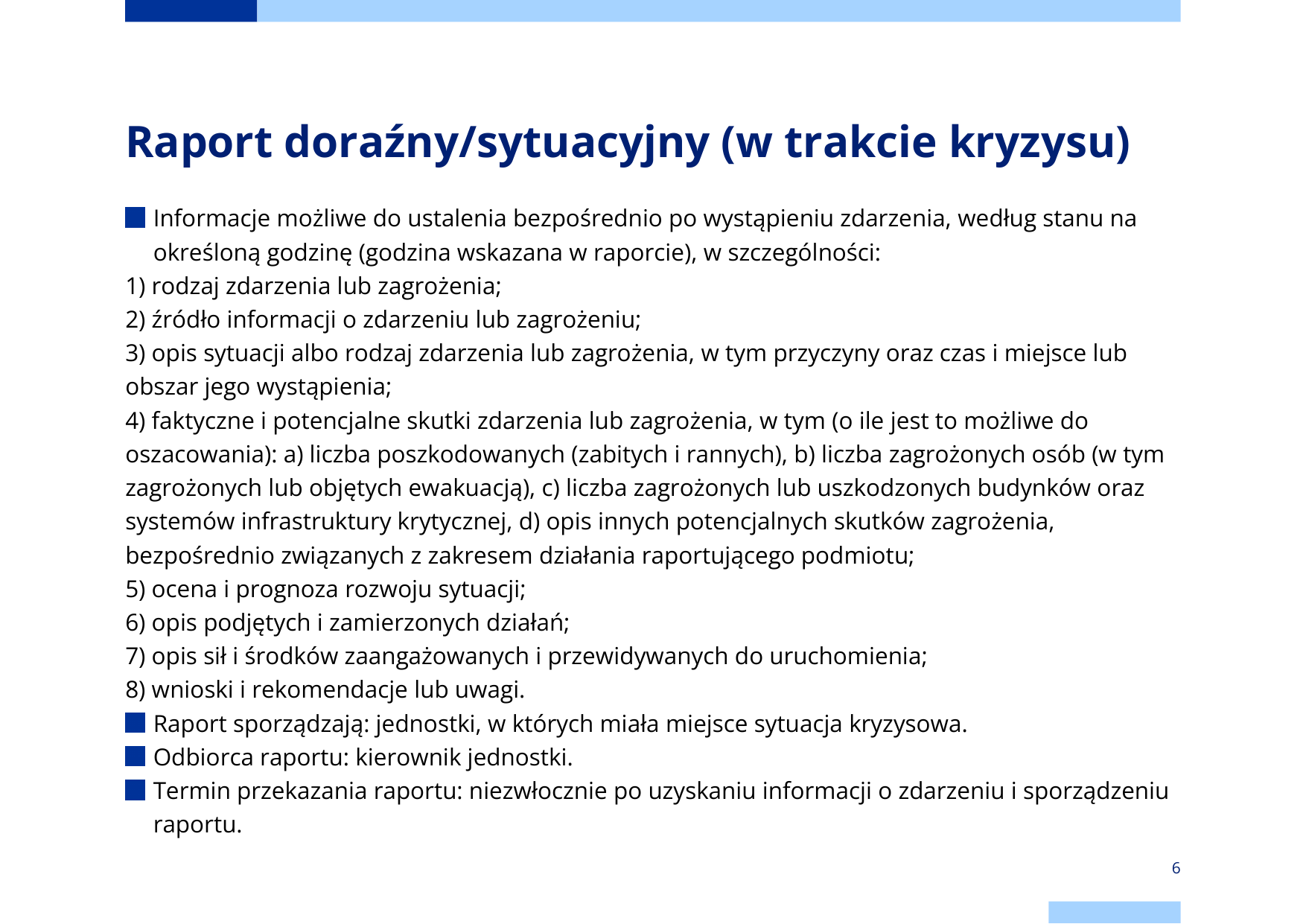

# Raport doraźny/sytuacyjny (w trakcie kryzysu)
Informacje możliwe do ustalenia bezpośrednio po wystąpieniu zdarzenia, według stanu na określoną godzinę (godzina wskazana w raporcie), w szczególności:
1) rodzaj zdarzenia lub zagrożenia;
2) źródło informacji o zdarzeniu lub zagrożeniu;
3) opis sytuacji albo rodzaj zdarzenia lub zagrożenia, w tym przyczyny oraz czas i miejsce lub obszar jego wystąpienia;
4) faktyczne i potencjalne skutki zdarzenia lub zagrożenia, w tym (o ile jest to możliwe do oszacowania): a) liczba poszkodowanych (zabitych i rannych), b) liczba zagrożonych osób (w tym zagrożonych lub objętych ewakuacją), c) liczba zagrożonych lub uszkodzonych budynków oraz systemów infrastruktury krytycznej, d) opis innych potencjalnych skutków zagrożenia, bezpośrednio związanych z zakresem działania raportującego podmiotu;
5) ocena i prognoza rozwoju sytuacji;
6) opis podjętych i zamierzonych działań;
7) opis sił i środków zaangażowanych i przewidywanych do uruchomienia;
8) wnioski i rekomendacje lub uwagi.
Raport sporządzają: jednostki, w których miała miejsce sytuacja kryzysowa.
Odbiorca raportu: kierownik jednostki.
Termin przekazania raportu: niezwłocznie po uzyskaniu informacji o zdarzeniu i sporządzeniu raportu.
6